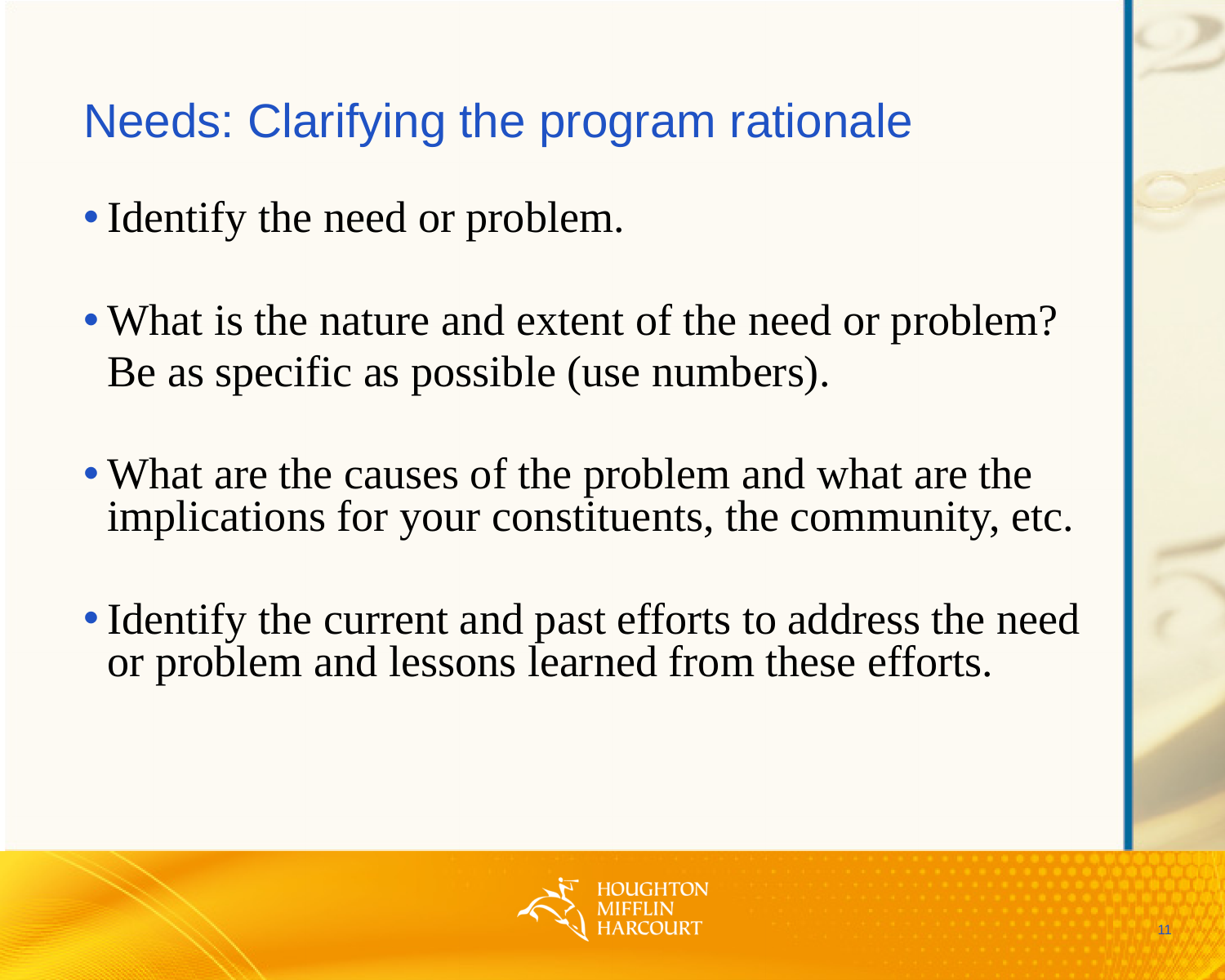

Needs: Clarifying the program rationale

Identify the need or problem.

What is the nature and extent of the need or problem?
	Be as specific as possible (use numbers).

What are the causes of the problem and what are the implications for your constituents, the community, etc.

Identify the current and past efforts to address the need or problem and lessons learned from these efforts.

11